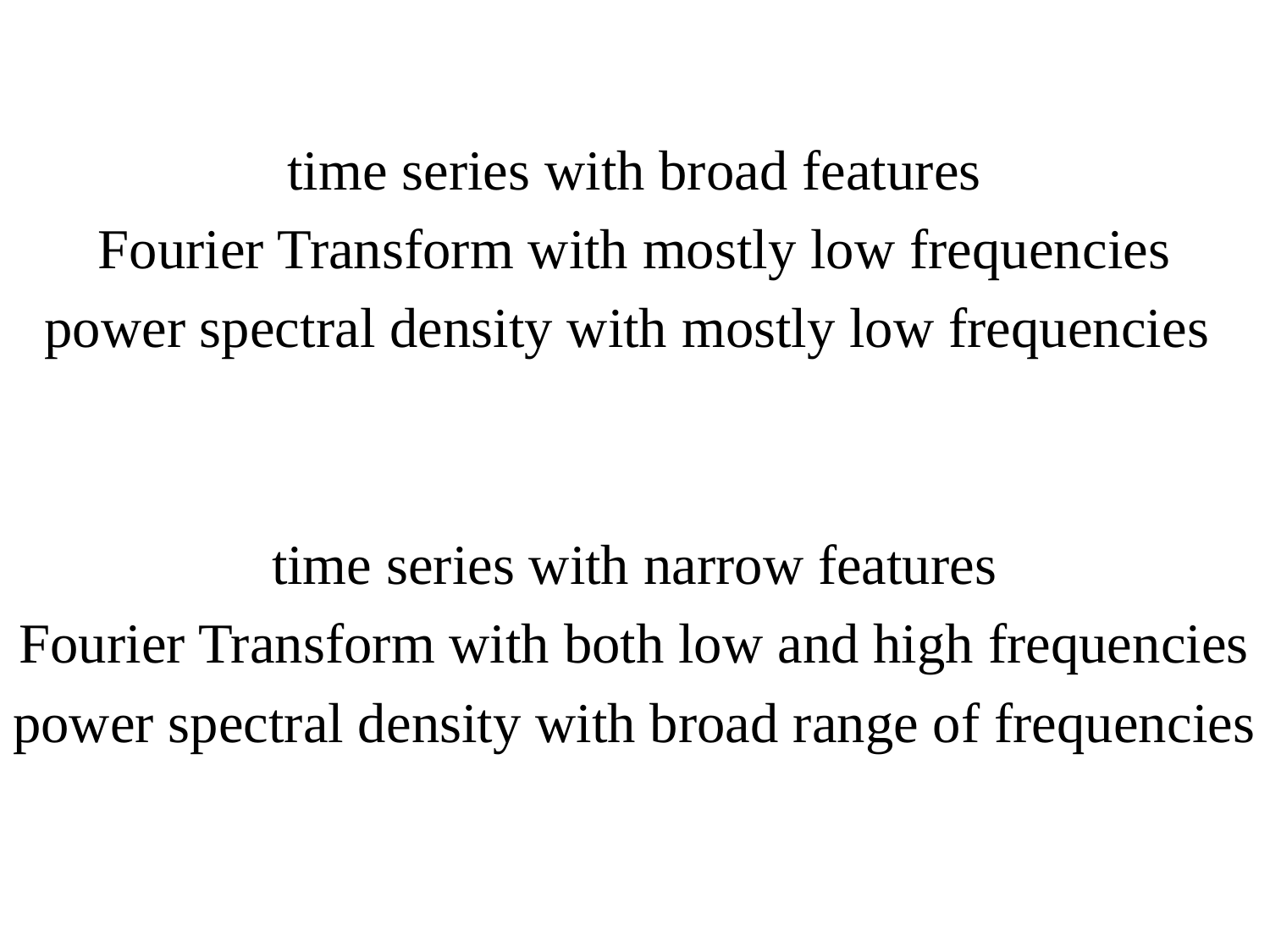

time series with broad features
Fourier Transform with mostly low frequencies
power spectral density with mostly low frequencies

time series with narrow features
Fourier Transform with both low and high frequencies
power spectral density with broad range of frequencies